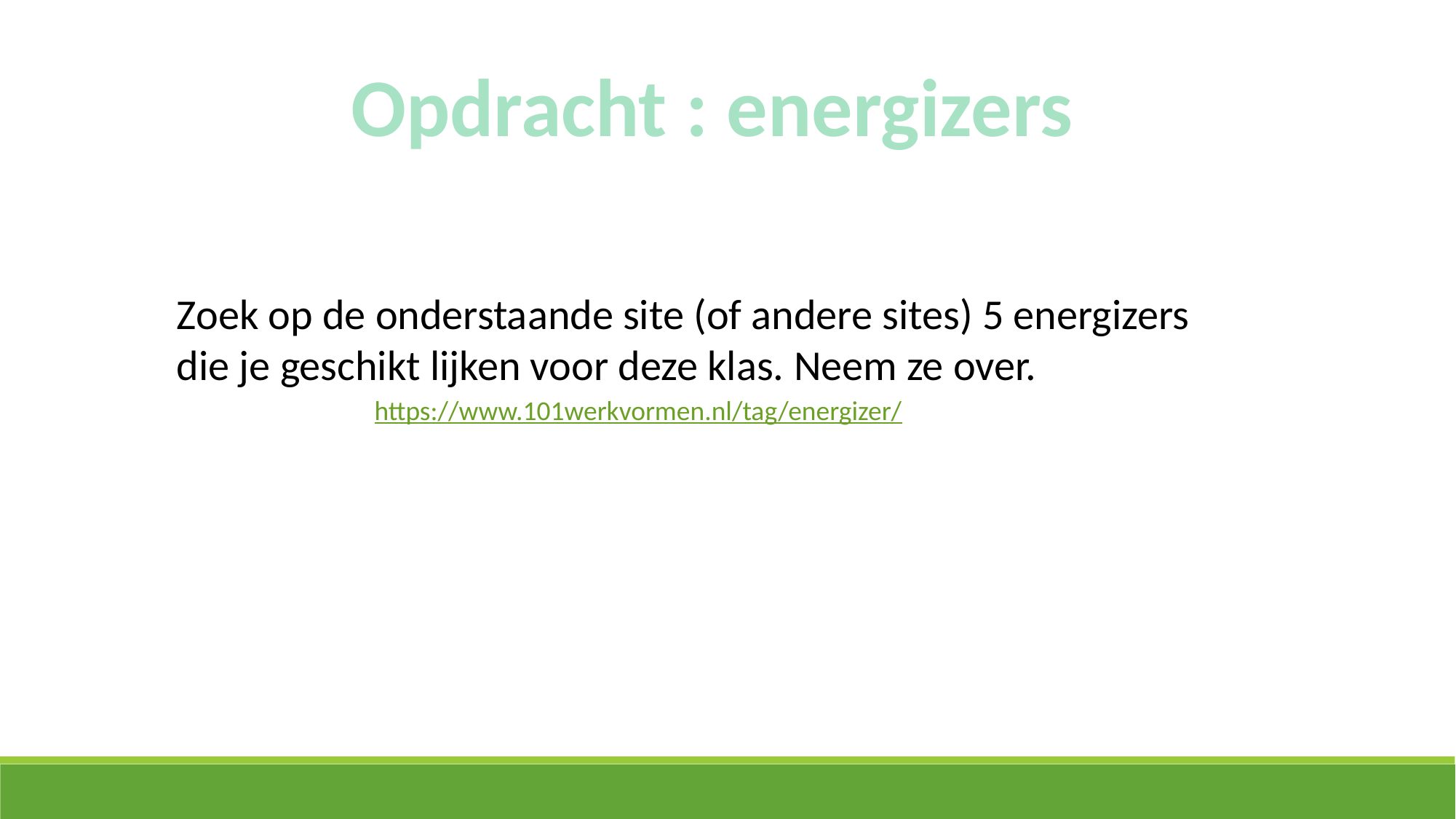

Opdracht : energizers
Zoek op de onderstaande site (of andere sites) 5 energizers
die je geschikt lijken voor deze klas. Neem ze over.
https://www.101werkvormen.nl/tag/energizer/